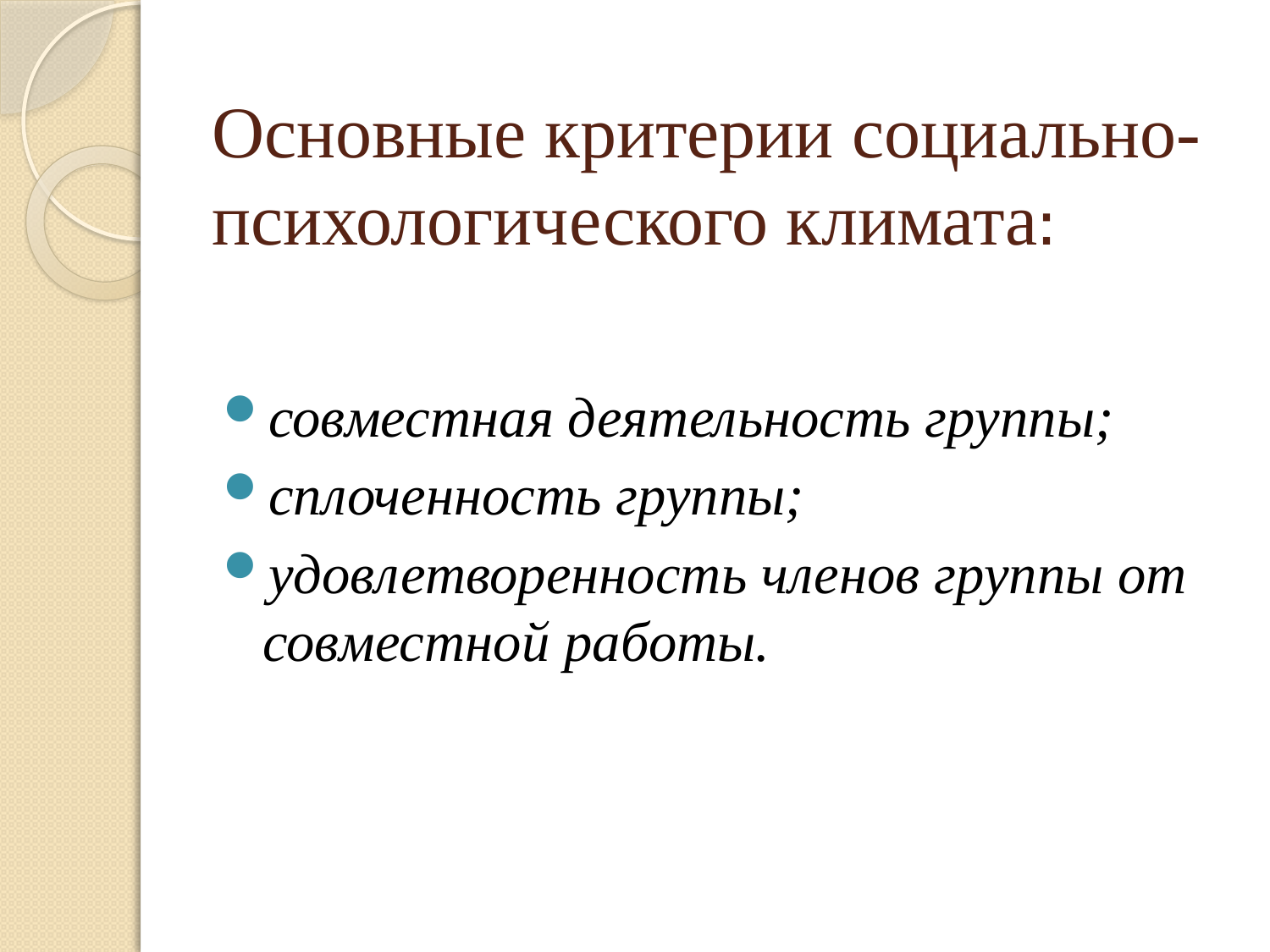

# Основные критерии социально-психологического климата:

совместная деятельность группы;
сплоченность группы;
удовлетворенность членов группы от совместной работы.